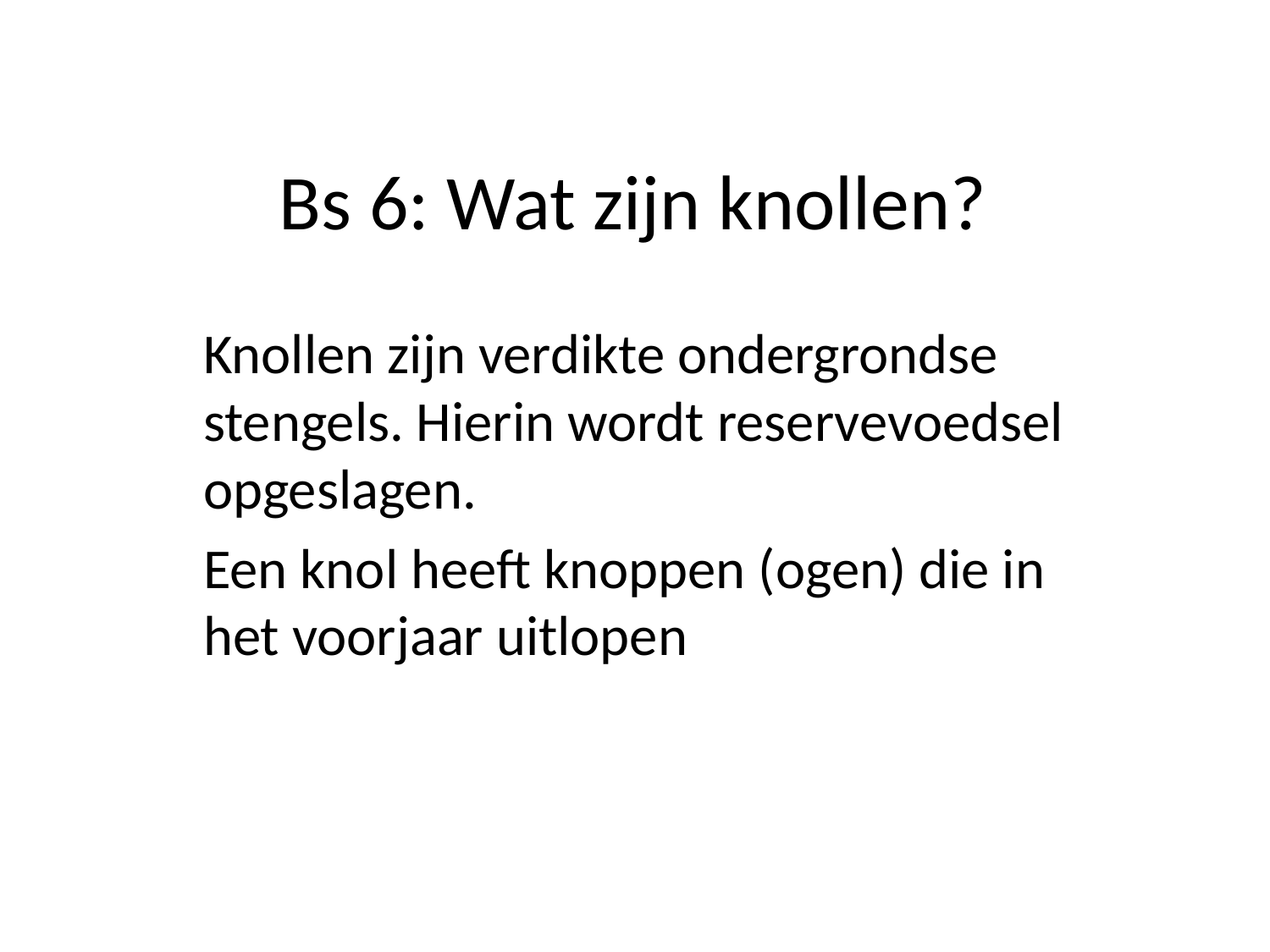

# Bs 6: Wat zijn knollen?
Knollen zijn verdikte ondergrondse stengels. Hierin wordt reservevoedsel opgeslagen.
Een knol heeft knoppen (ogen) die in het voorjaar uitlopen